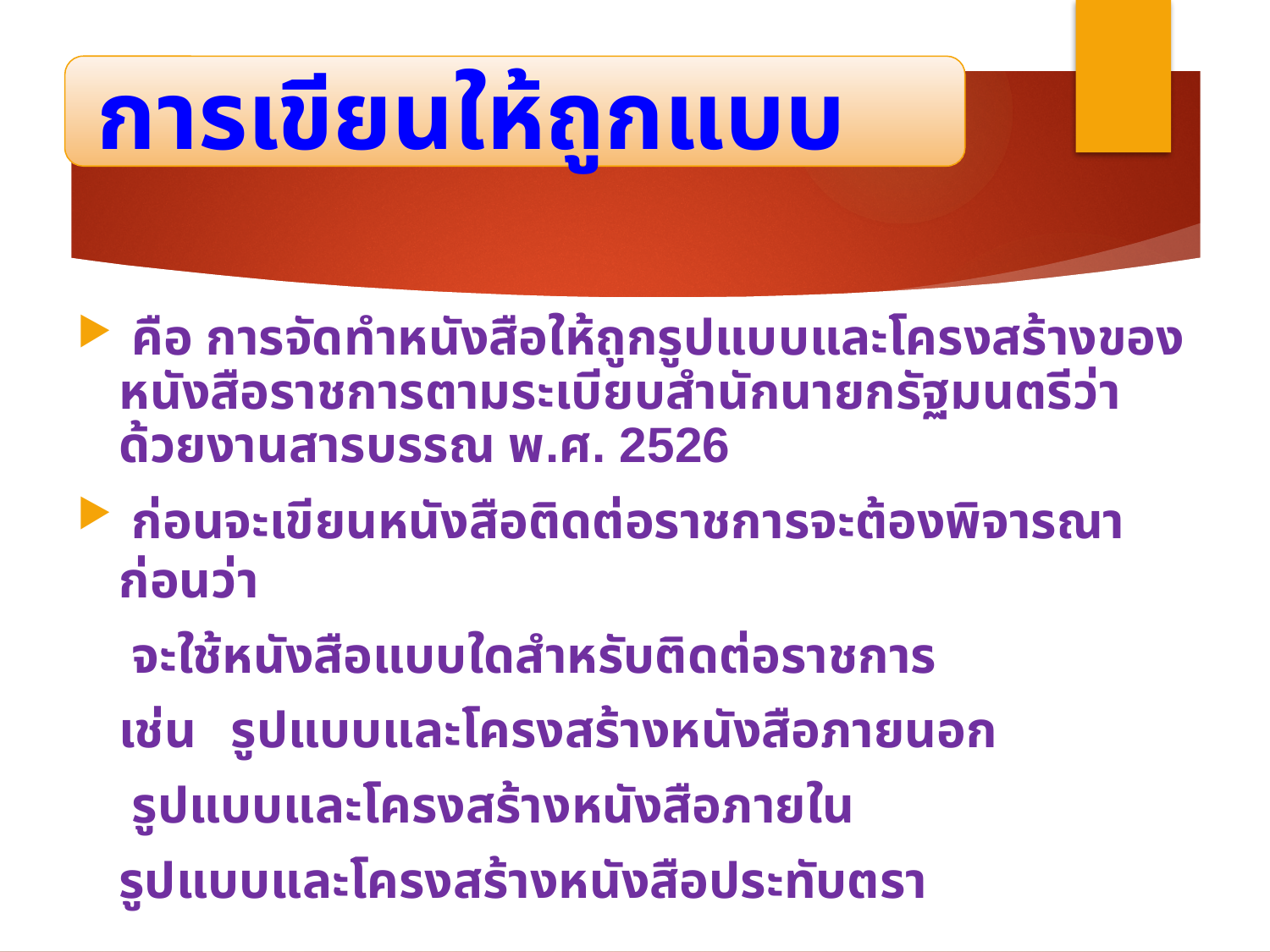

การเขียนให้ถูกแบบ

 คือ การจัดทำหนังสือให้ถูกรูปแบบและโครงสร้างของหนังสือราชการตามระเบียบสำนักนายกรัฐมนตรีว่าด้วยงานสารบรรณ พ.ศ. 2526
 ก่อนจะเขียนหนังสือติดต่อราชการจะต้องพิจารณาก่อนว่า
	 จะใช้หนังสือแบบใดสำหรับติดต่อราชการ
	เช่น 	รูปแบบและโครงสร้างหนังสือภายนอก
		 รูปแบบและโครงสร้างหนังสือภายใน
		รูปแบบและโครงสร้างหนังสือประทับตรา